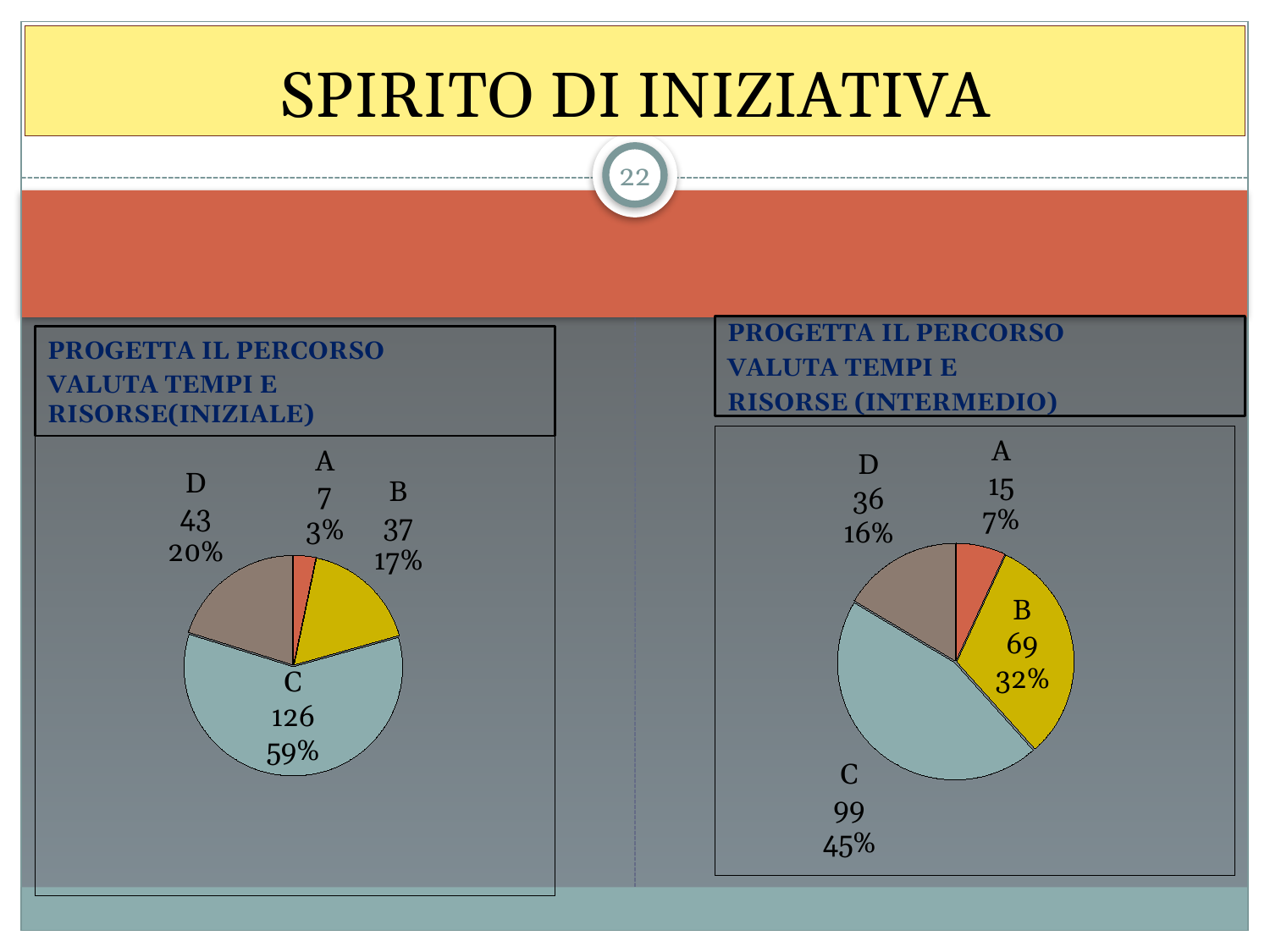

# SPIRITO DI INIZIATIVA
22
PROGETTA IL PERCORSO
VALUTA TEMPI E
RISORSE (INTERMEDIO)
PROGETTA IL PERCORSO
VALUTA TEMPI E RISORSE(INIZIALE)

### Chart

| Category | Vendite |
|---|---|
| A | 15.0 |
| B | 69.0 |
| C | 99.0 |
| D | 36.0 |

### Chart

| Category | Vendite |
|---|---|
| A | 7.0 |
| B | 37.0 |
| C | 126.0 |
| D | 43.0 |